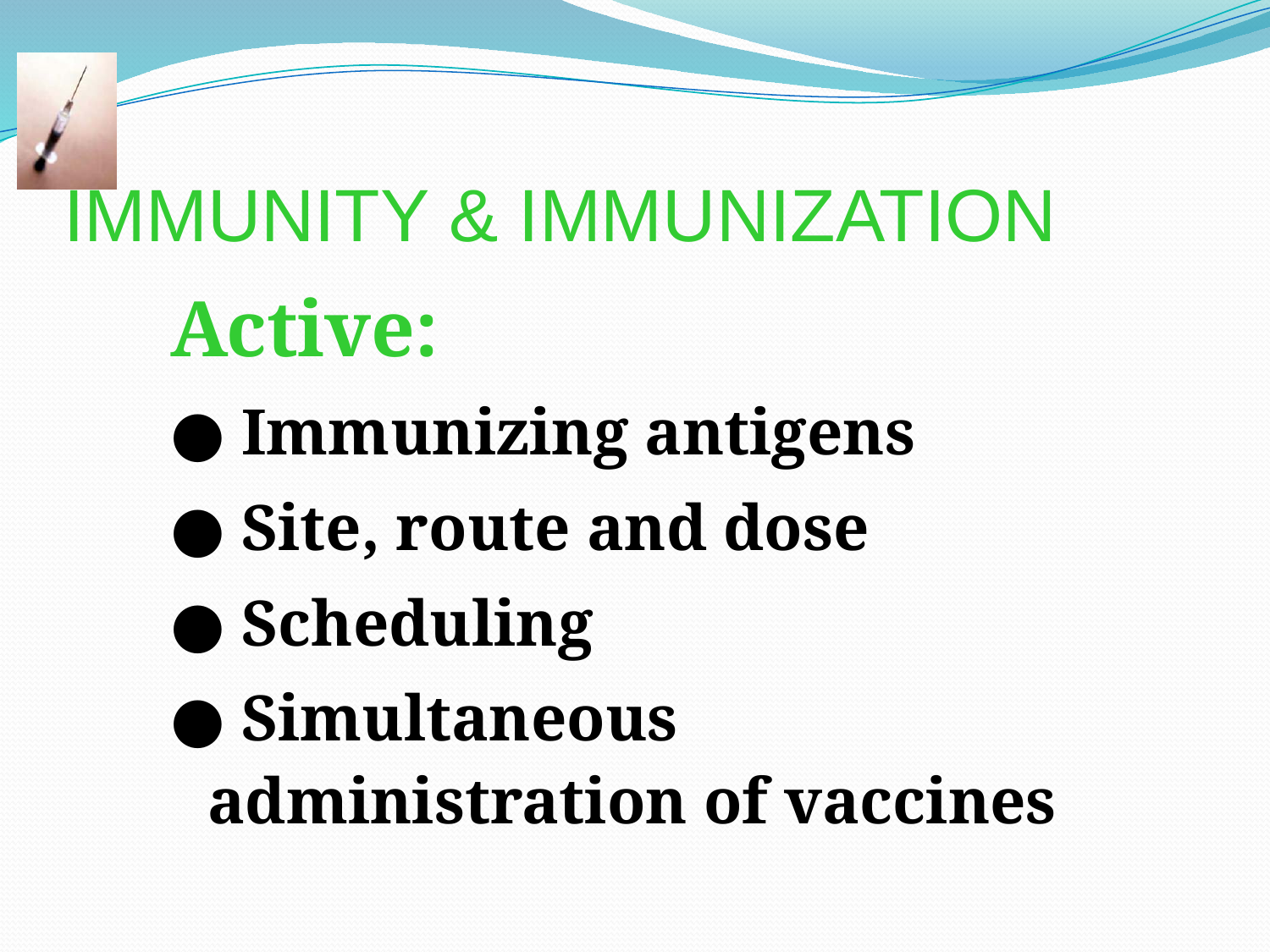

# IMMUNITY & IMMUNIZATION
Active:
● Immunizing antigens
● Site, route and dose
● Scheduling
● Simultaneous administration of vaccines